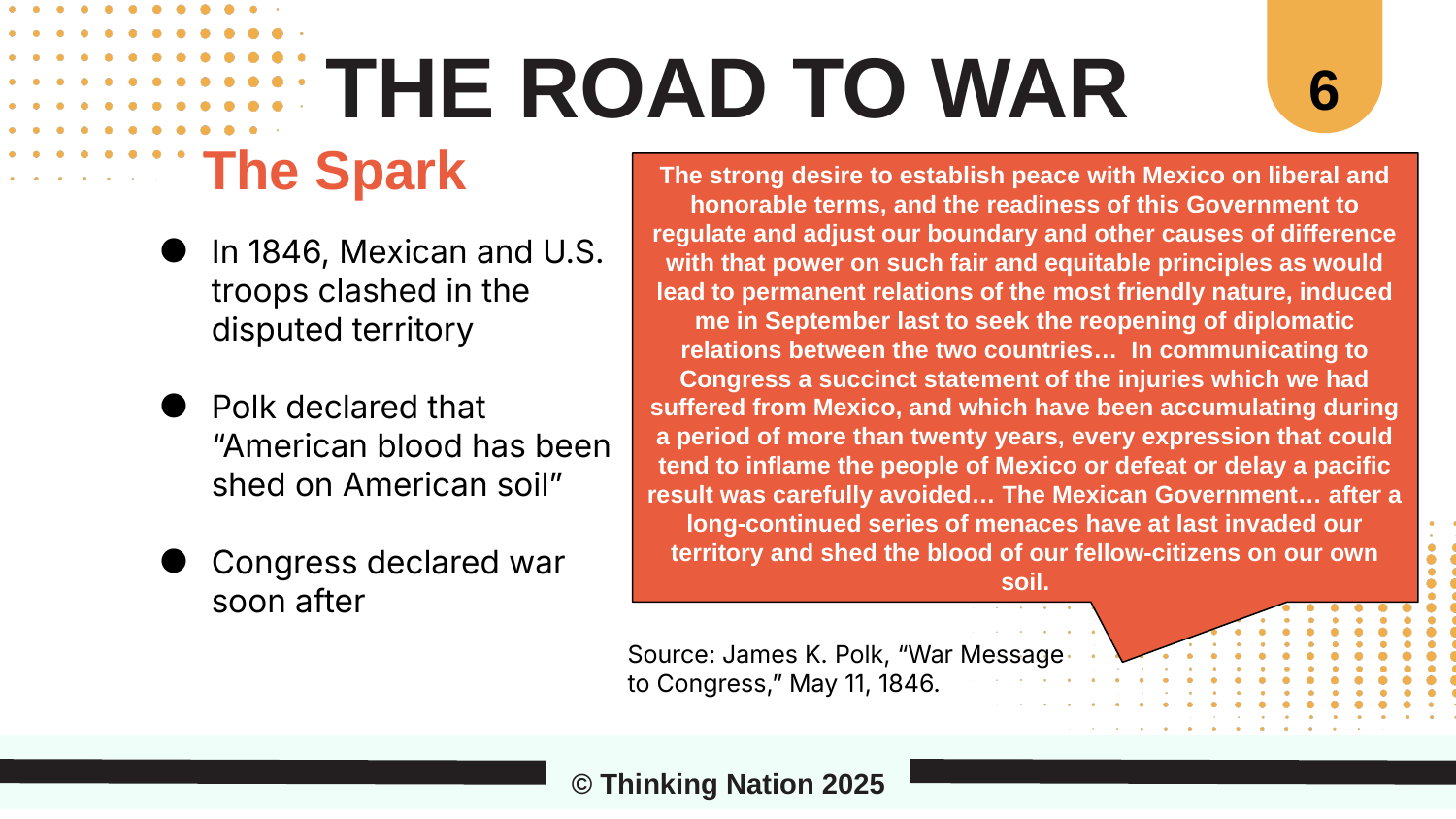

6
THE ROAD TO WAR
The Spark
The strong desire to establish peace with Mexico on liberal and honorable terms, and the readiness of this Government to regulate and adjust our boundary and other causes of difference with that power on such fair and equitable principles as would lead to permanent relations of the most friendly nature, induced me in September last to seek the reopening of diplomatic relations between the two countries…  In communicating to Congress a succinct statement of the injuries which we had suffered from Mexico, and which have been accumulating during a period of more than twenty years, every expression that could tend to inflame the people of Mexico or defeat or delay a pacific result was carefully avoided… The Mexican Government… after a long-continued series of menaces have at last invaded our territory and shed the blood of our fellow-citizens on our own soil.
In 1846, Mexican and U.S. troops clashed in the disputed territory

Polk declared that “American blood has been shed on American soil”

Congress declared war soon after

Source: James K. Polk, “War Message to Congress,” May 11, 1846.

© Thinking Nation 2025